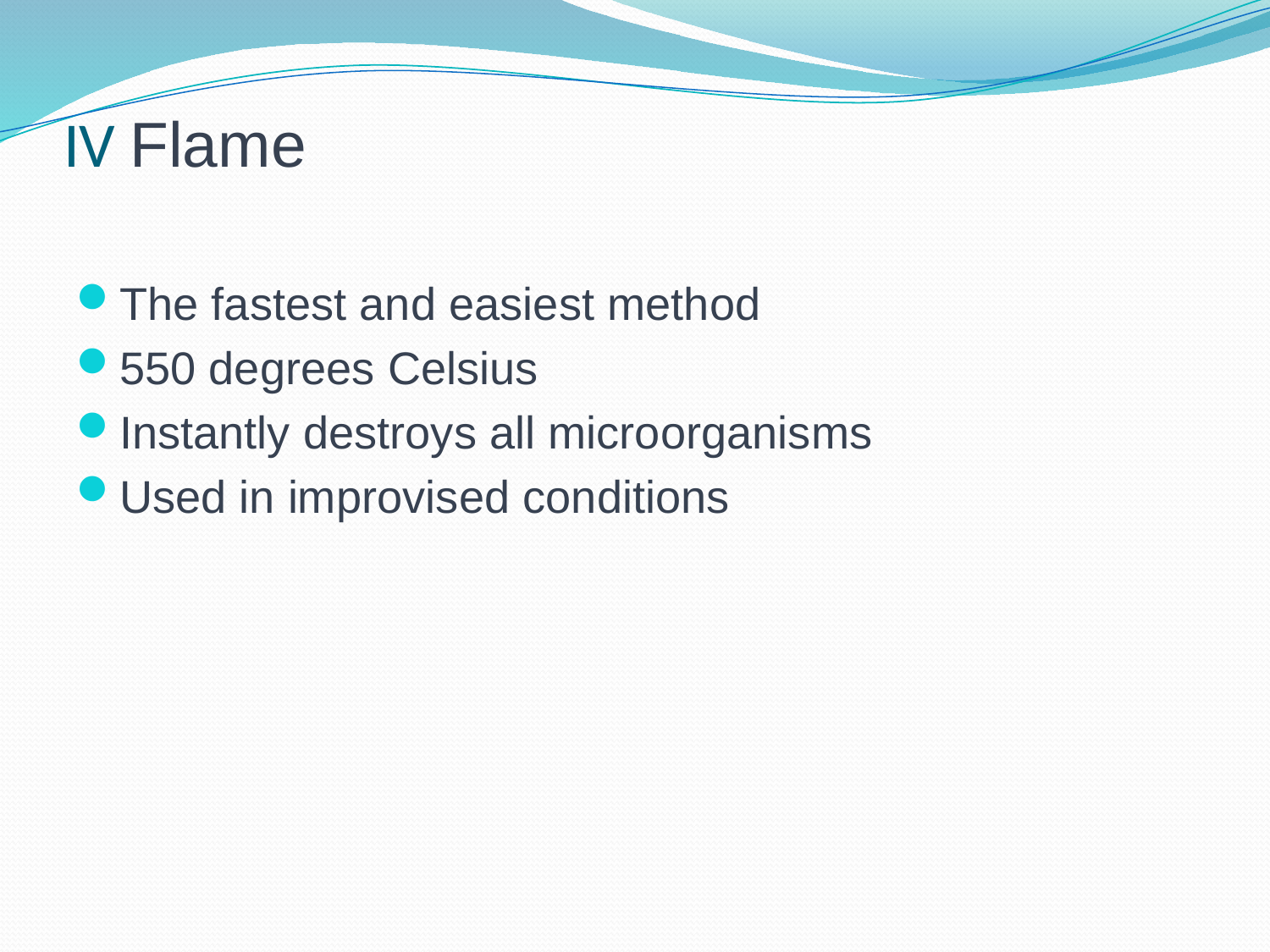

# IV Flame
The fastest and easiest method
550 degrees Celsius
Instantly destroys all microorganisms
Used in improvised conditions